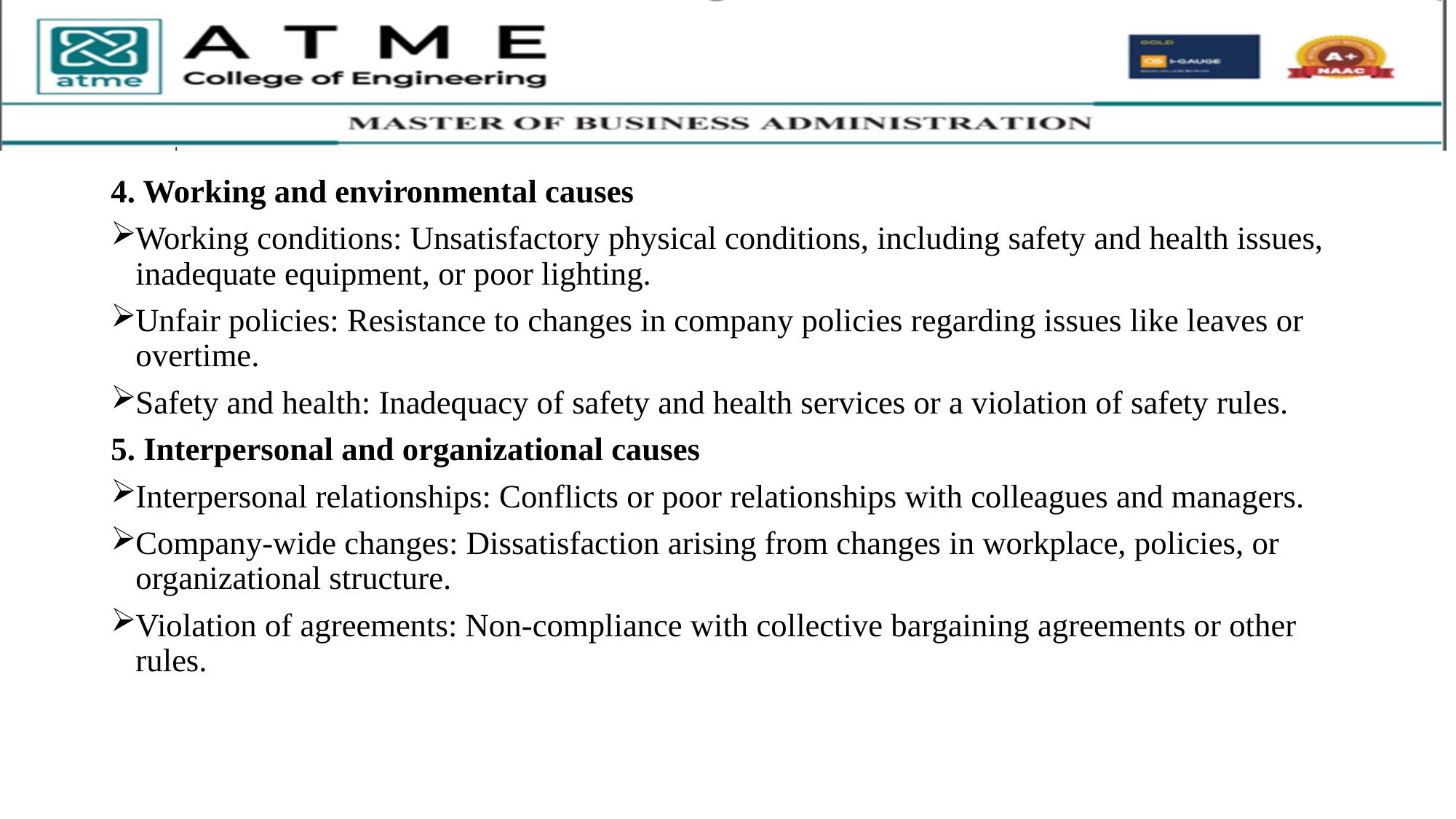

4. Working and environmental causes
Working conditions: Unsatisfactory physical conditions, including safety and health issues, inadequate equipment, or poor lighting.
Unfair policies: Resistance to changes in company policies regarding issues like leaves or overtime.
Safety and health: Inadequacy of safety and health services or a violation of safety rules.
5. Interpersonal and organizational causes
Interpersonal relationships: Conflicts or poor relationships with colleagues and managers.
Company-wide changes: Dissatisfaction arising from changes in workplace, policies, or organizational structure.
Violation of agreements: Non-compliance with collective bargaining agreements or other rules.